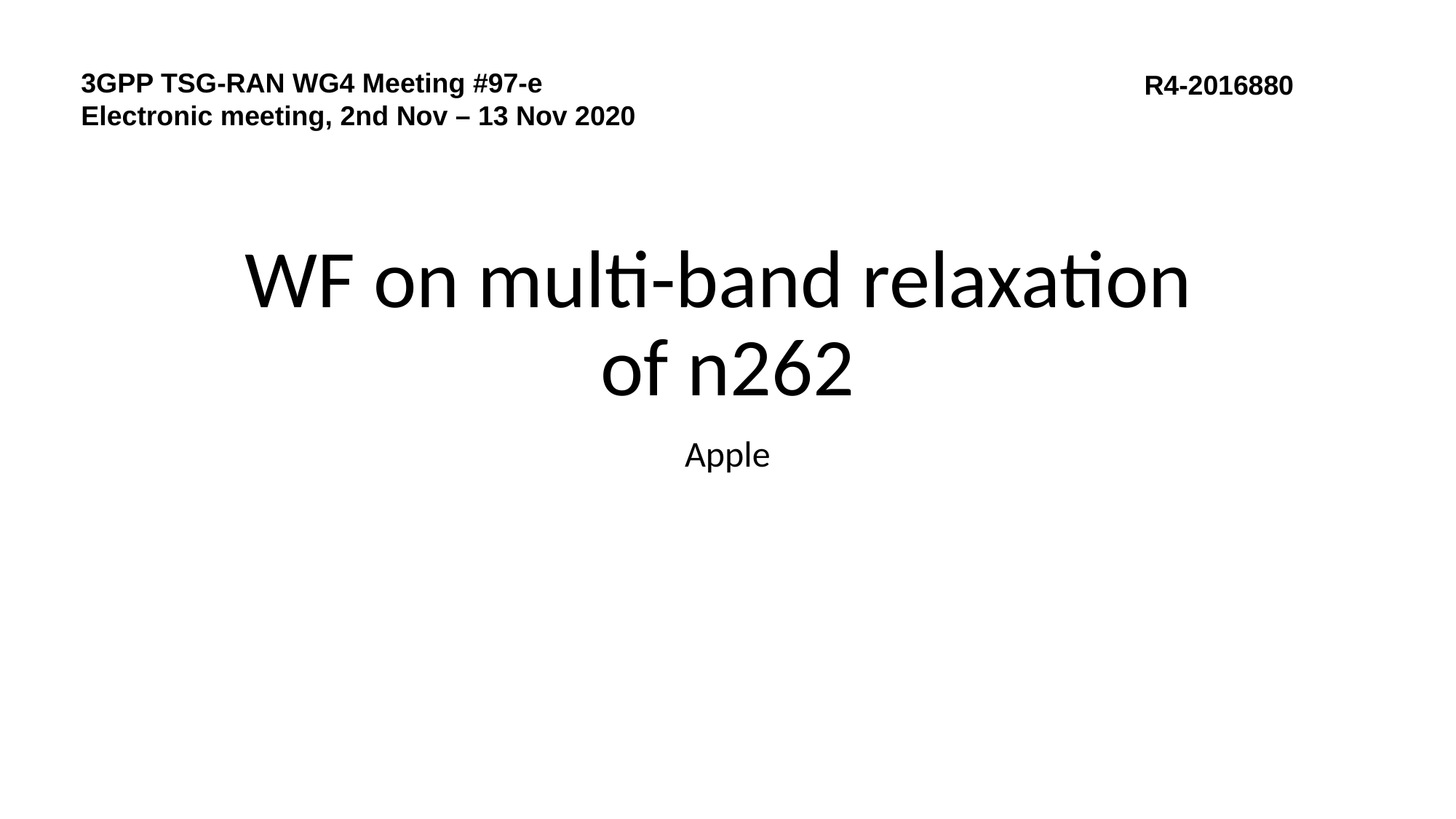

3GPP TSG-RAN WG4 Meeting #97-e
Electronic meeting, 2nd Nov – 13 Nov 2020
R4-2016880
# WF on multi-band relaxation of n262
Apple